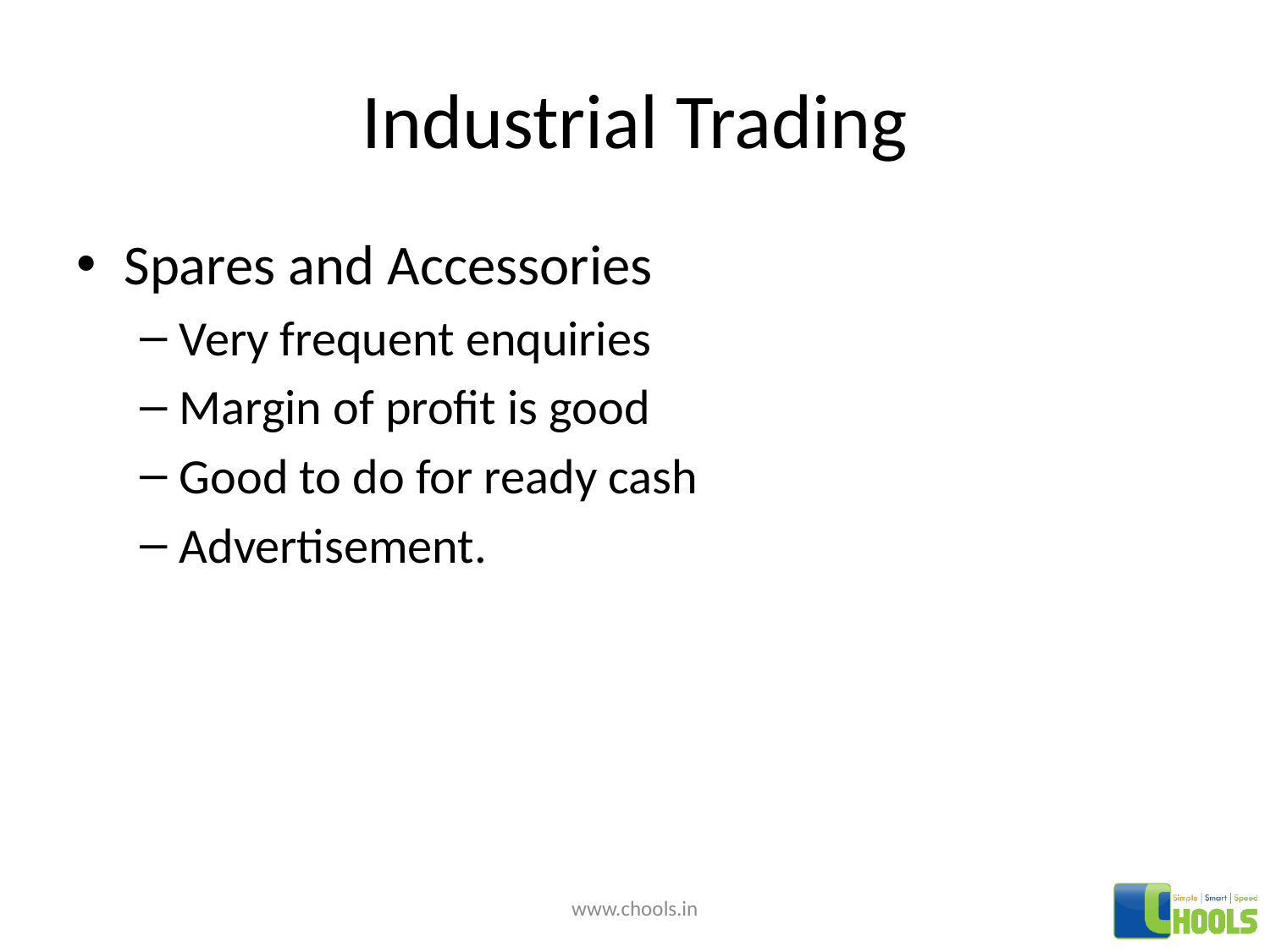

# Industrial Trading
Spares and Accessories
Very frequent enquiries
Margin of profit is good
Good to do for ready cash
Advertisement.
www.chools.in